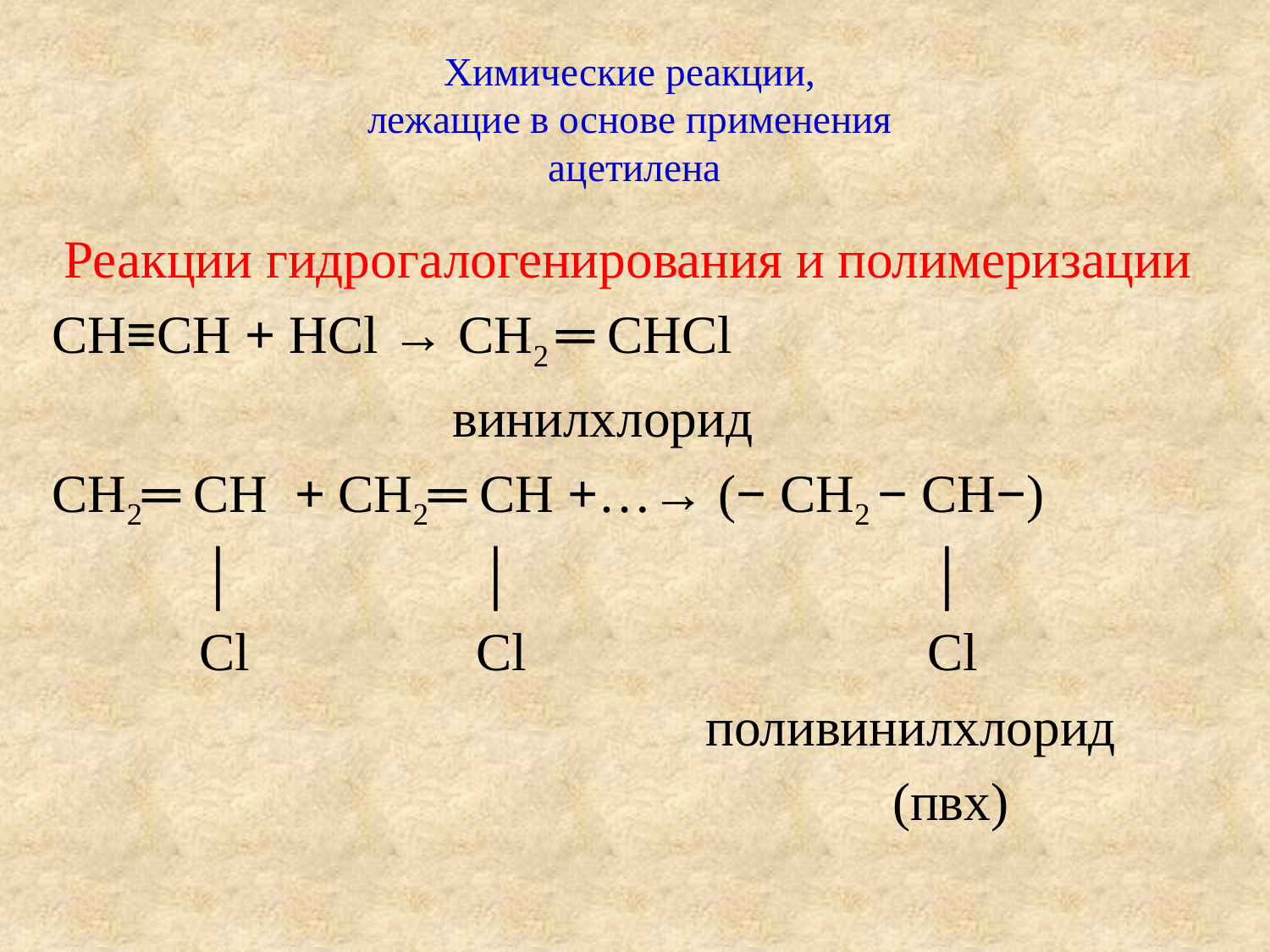

# Химические реакции, лежащие в основе применения ацетилена
Реакции гидрогалогенирования и полимеризации
CH≡CH + HCl → CH2 ═ CHCl
                              винилхлорид
CH2═ CH  + CH2═ CH +…→ (− CH2 − CH−)
           │                  │                               │
           Cl                 Cl                              Cl
                                                 поливинилхлорид
                                                               (пвх)